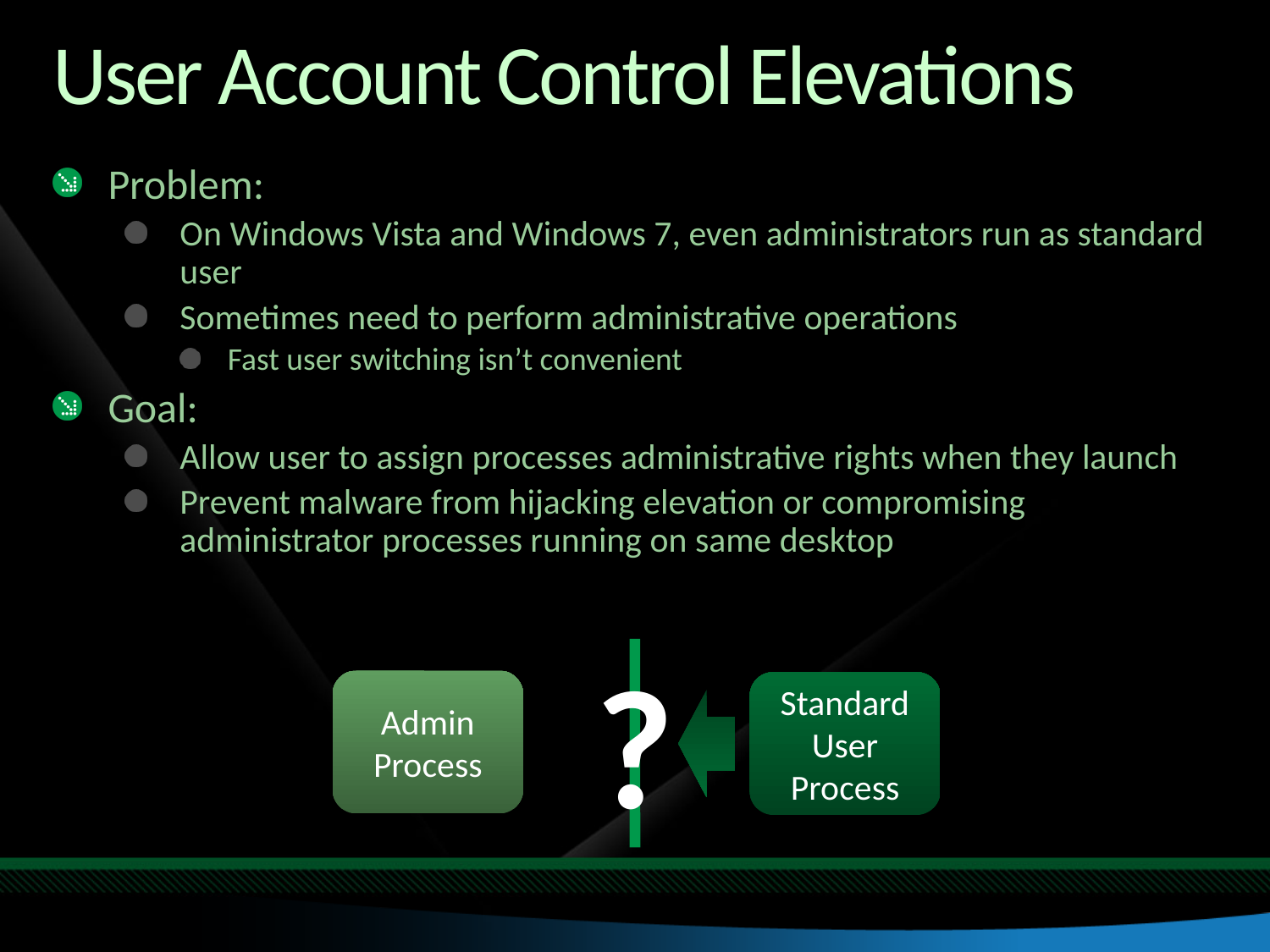

# User Account Control Elevations
Problem:
On Windows Vista and Windows 7, even administrators run as standard user
Sometimes need to perform administrative operations
Fast user switching isn’t convenient
Goal:
Allow user to assign processes administrative rights when they launch
Prevent malware from hijacking elevation or compromising administrator processes running on same desktop
?
Admin Process
Standard User Process